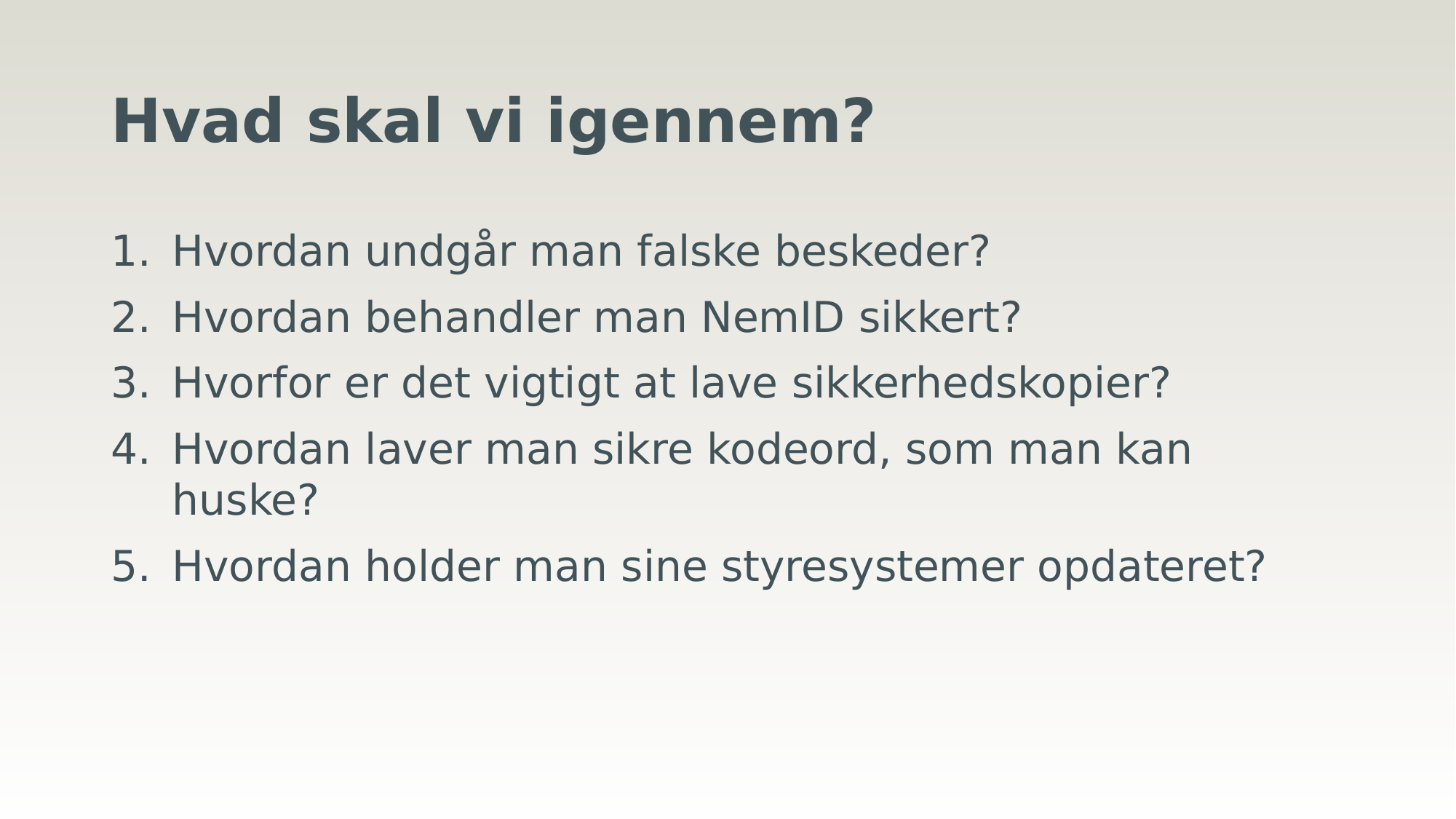

# Hvad skal vi igennem?
Hvordan undgår man falske beskeder?
Hvordan behandler man NemID sikkert?
Hvorfor er det vigtigt at lave sikkerhedskopier?
Hvordan laver man sikre kodeord, som man kan huske?
Hvordan holder man sine styresystemer opdateret?